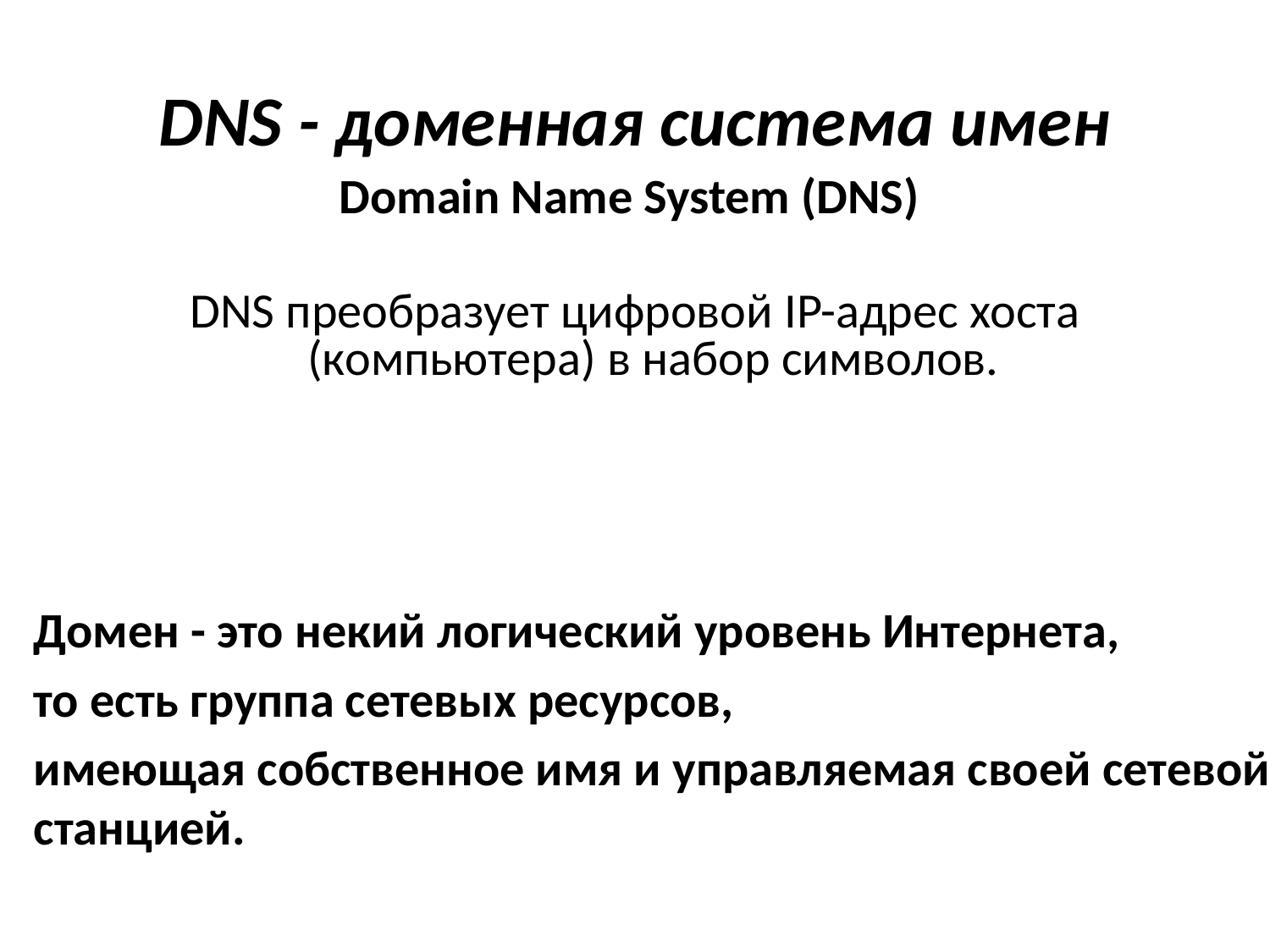

# DNS - доменная система имен
Domain Name System (DNS)

DNS преобразует цифровой IP-адрес хоста (компьютера) в набор символов.
Домен - это некий логический уровень Интернета,
то есть группа сетевых ресурсов,
имеющая собственное имя и управляемая своей сетевой станцией.